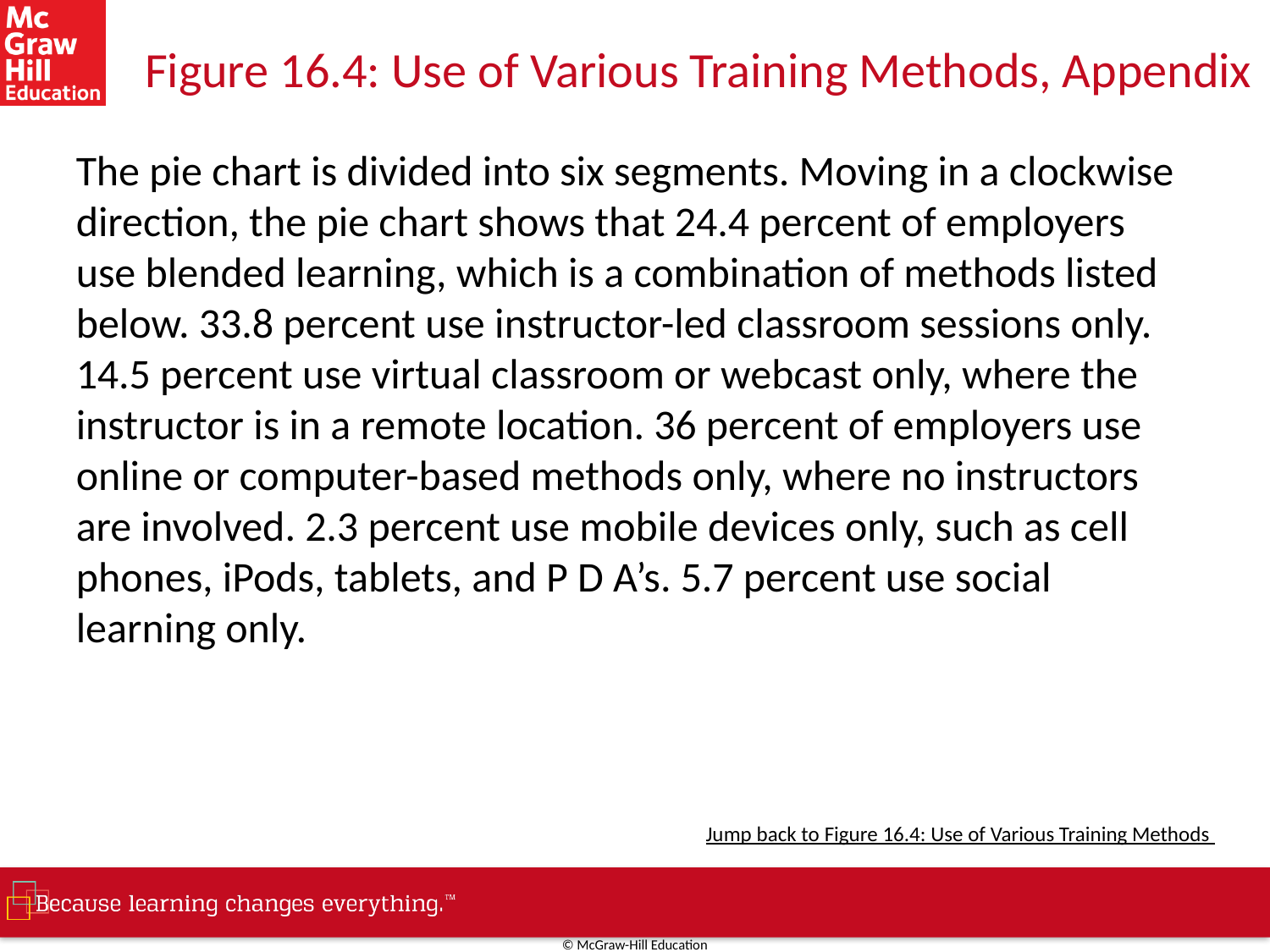

# Figure 16.4: Use of Various Training Methods, Appendix
The pie chart is divided into six segments. Moving in a clockwise direction, the pie chart shows that 24.4 percent of employers use blended learning, which is a combination of methods listed below. 33.8 percent use instructor-led classroom sessions only. 14.5 percent use virtual classroom or webcast only, where the instructor is in a remote location. 36 percent of employers use online or computer-based methods only, where no instructors are involved. 2.3 percent use mobile devices only, such as cell phones, iPods, tablets, and P D A’s. 5.7 percent use social learning only.
Jump back to Figure 16.4: Use of Various Training Methods